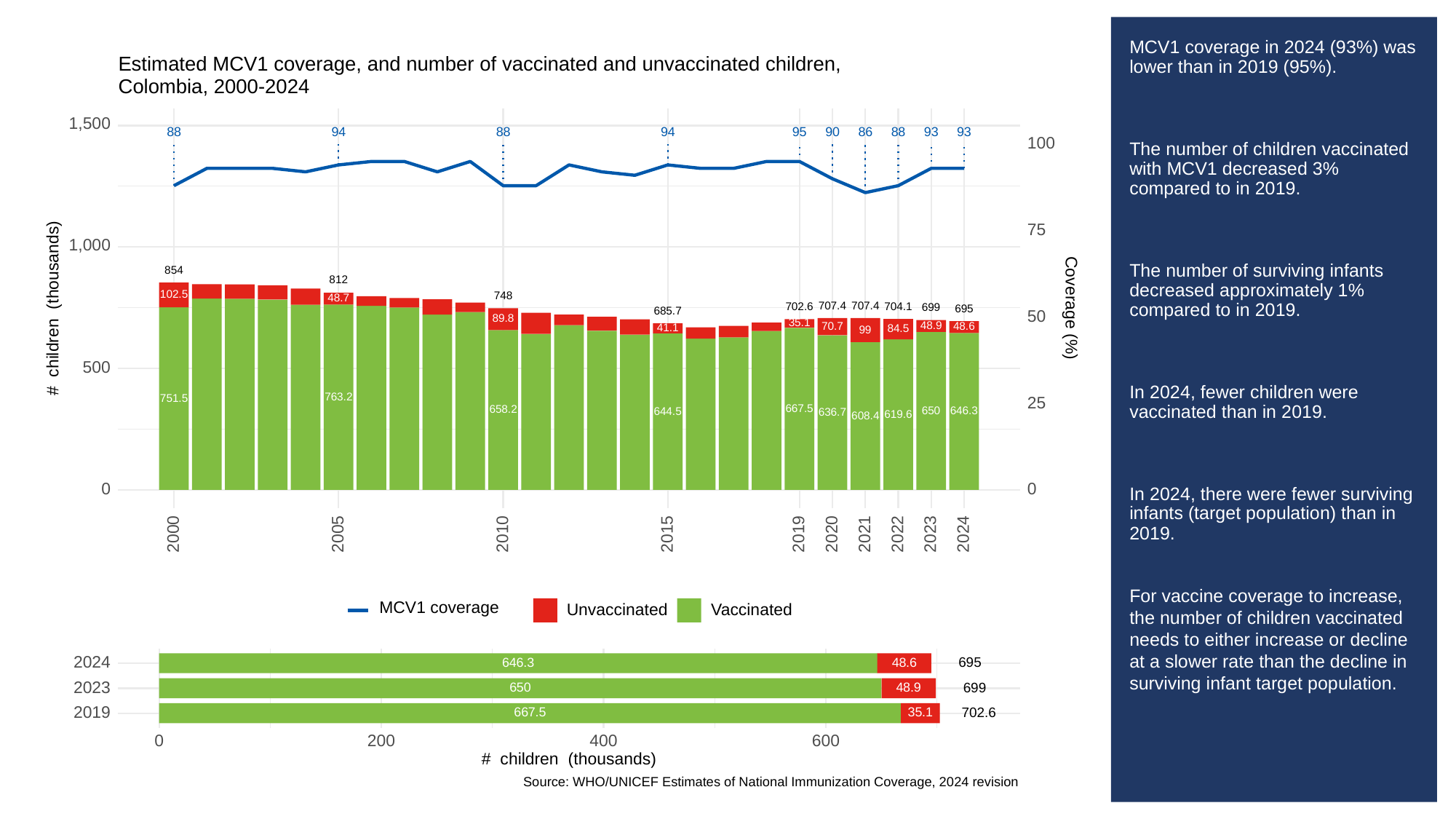

# MCV1 coverage in 2024 (93%) was lower than in 2019 (95%).

The number of children vaccinated with MCV1 decreased 3% compared to in 2019.

The number of surviving infants decreased approximately 1% compared to in 2019.

In 2024, fewer children were vaccinated than in 2019.

In 2024, there were fewer surviving infants (target population) than in 2019.

For vaccine coverage to increase, the number of children vaccinated needs to either increase or decline at a slower rate than the decline in surviving infant target population.

Estimated MCV1 coverage, and number of vaccinated and unvaccinated children,
Colombia, 2000-2024

1,500

93
93
88
94
88
94
95
90
86
88
100

75
1,000

854
812

102.5
748

48.7

#  children  (thousands)
Coverage (%)
707.4
707.4

704.1
702.6
699

695

685.7

50

89.8

35.1

48.9
70.7

48.6

41.1
84.5

99

500

763.2
751.5
25
667.5
658.2
650
646.3
644.5
636.7
619.6
608.4

0
0

2023
2000
2005
2010
2015
2019
2020
2021
2022
2024

MCV1 coverage
Unvaccinated
Vaccinated

2024
695
646.3
48.6

2023
699
650
48.9

2019
702.6
35.1
667.5

0
200
400
600
#  children  (thousands)
Source: WHO/UNICEF Estimates of National Immunization Coverage, 2024 revision